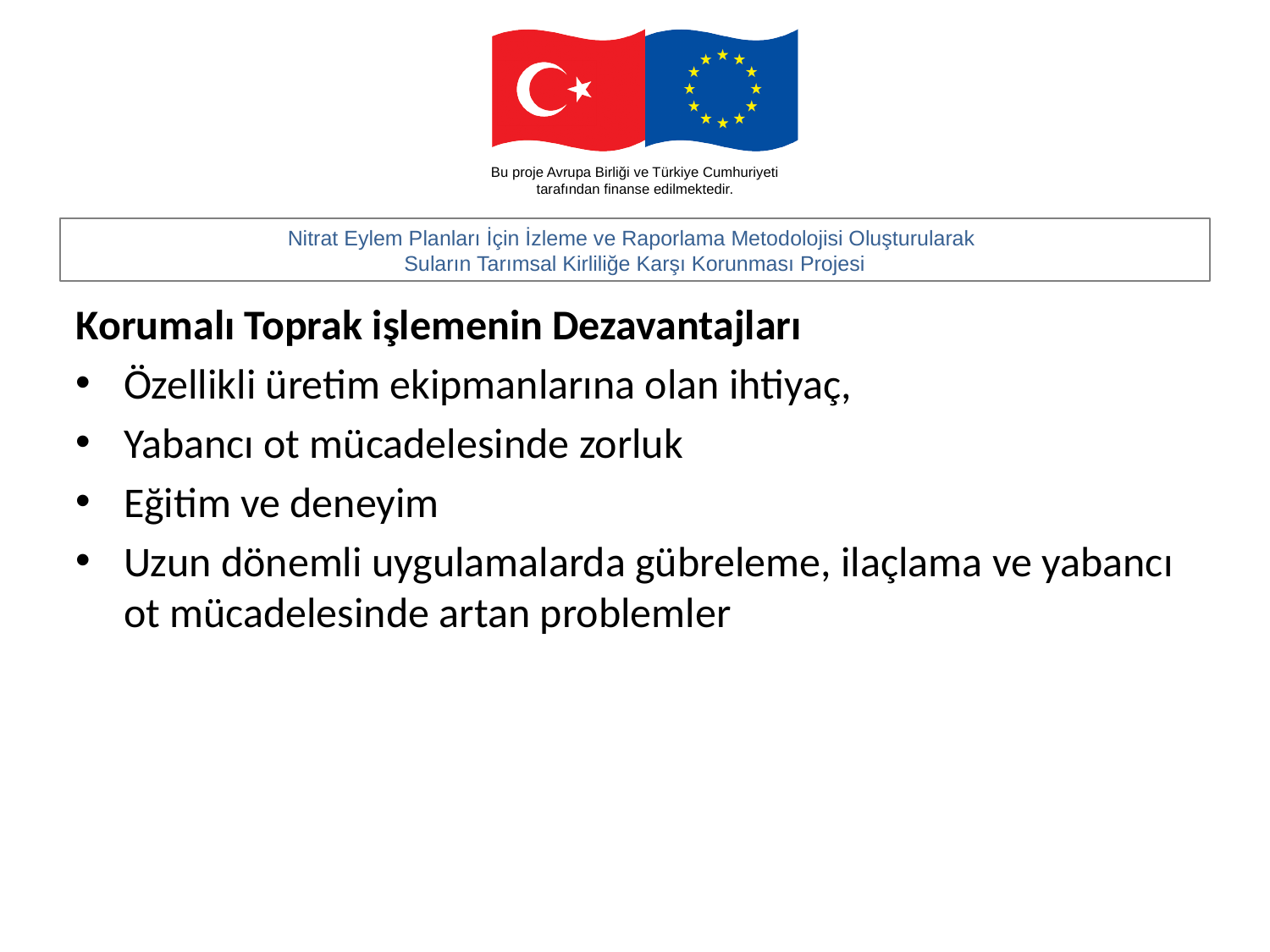

#
Korumalı Toprak işlemenin Dezavantajları
Özellikli üretim ekipmanlarına olan ihtiyaç,
Yabancı ot mücadelesinde zorluk
Eğitim ve deneyim
Uzun dönemli uygulamalarda gübreleme, ilaçlama ve yabancı ot mücadelesinde artan problemler